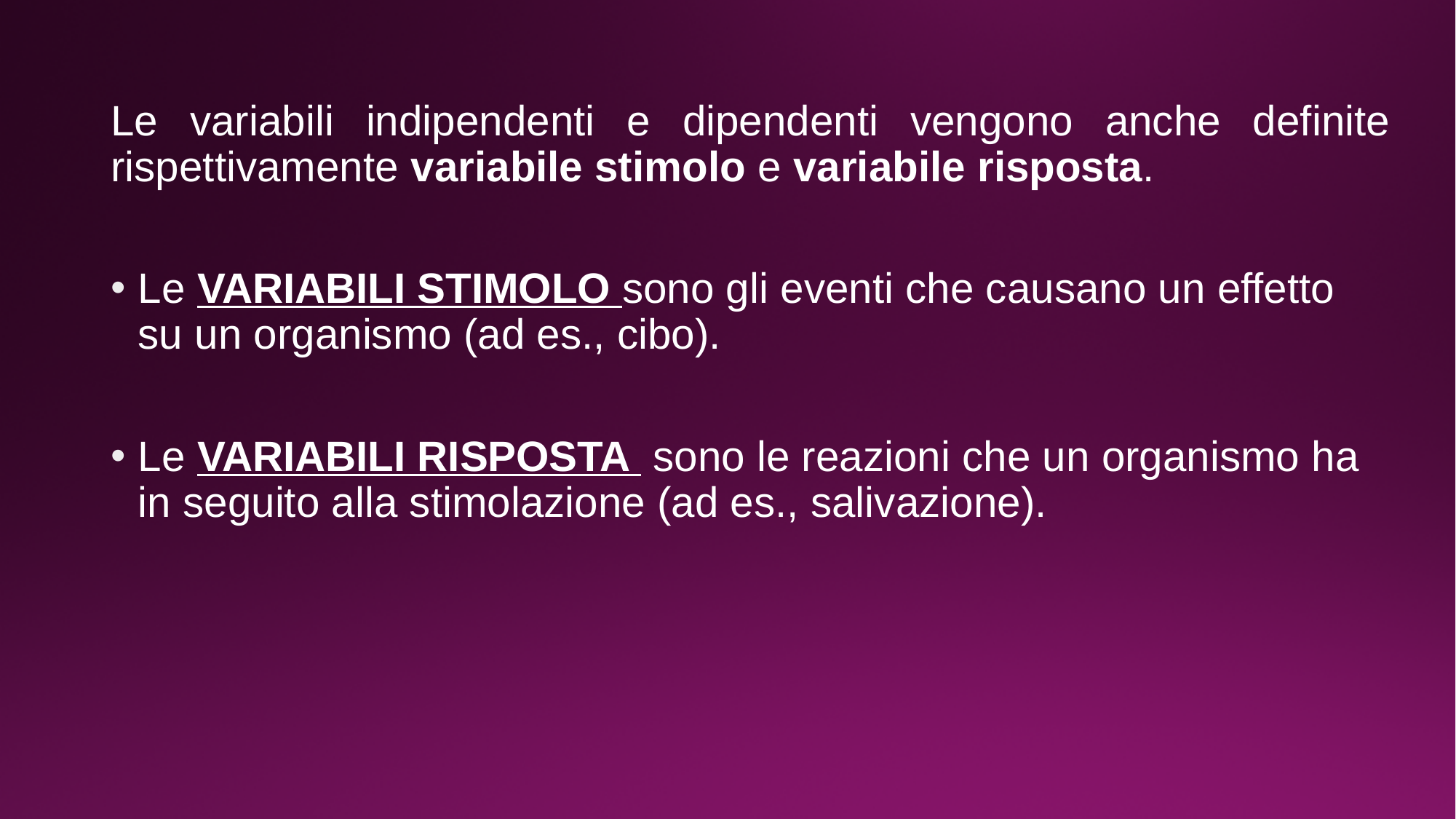

Le variabili indipendenti e dipendenti vengono anche definite rispettivamente variabile stimolo e variabile risposta.

Le VARIABILI STIMOLO sono gli eventi che causano un effetto su un organismo (ad es., cibo).

Le VARIABILI RISPOSTA  sono le reazioni che un organismo ha in seguito alla stimolazione (ad es., salivazione).